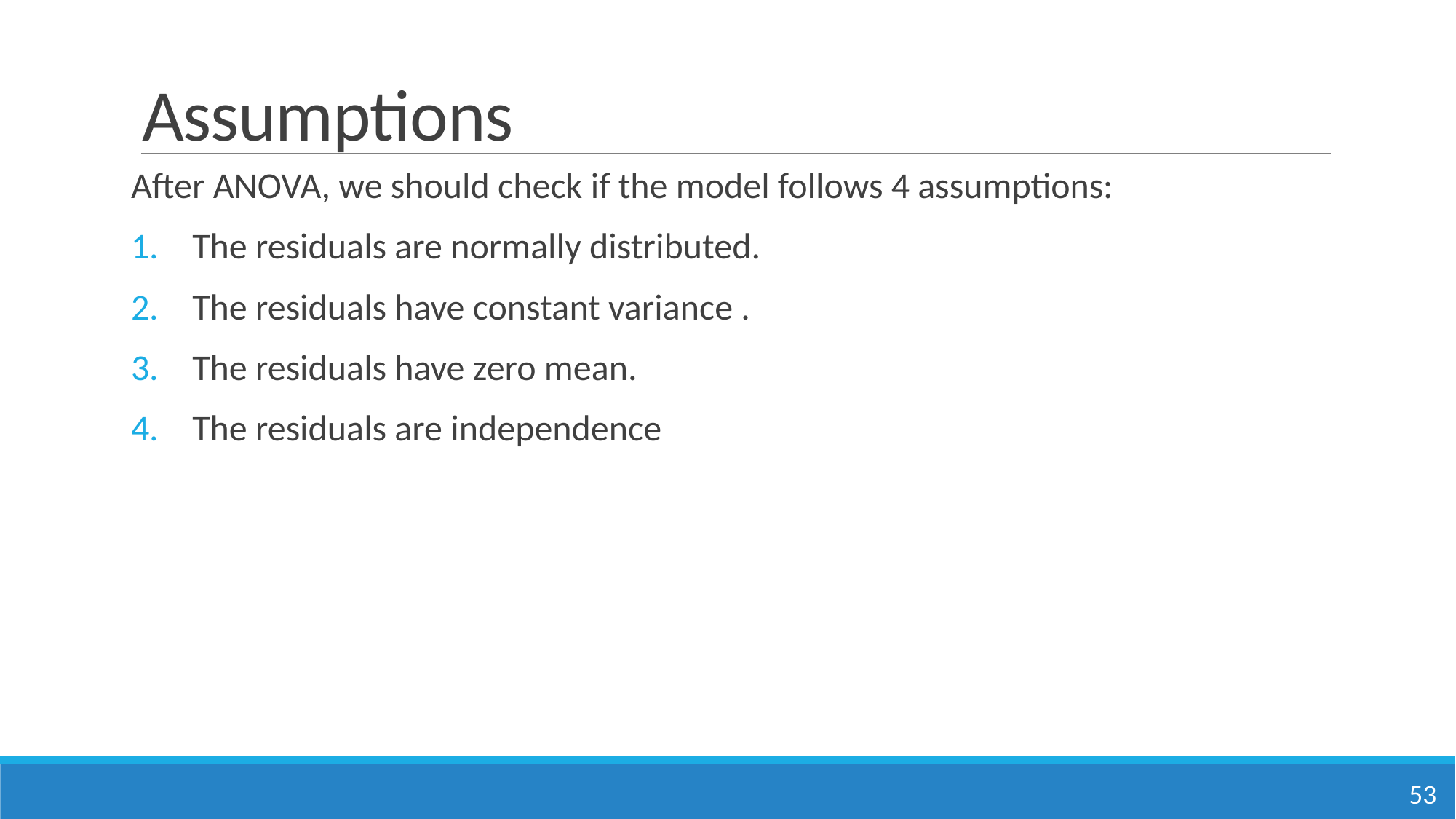

# Assumptions
After ANOVA, we should check if the model follows 4 assumptions:
The residuals are normally distributed.
The residuals have constant variance .
The residuals have zero mean.
The residuals are independence

53